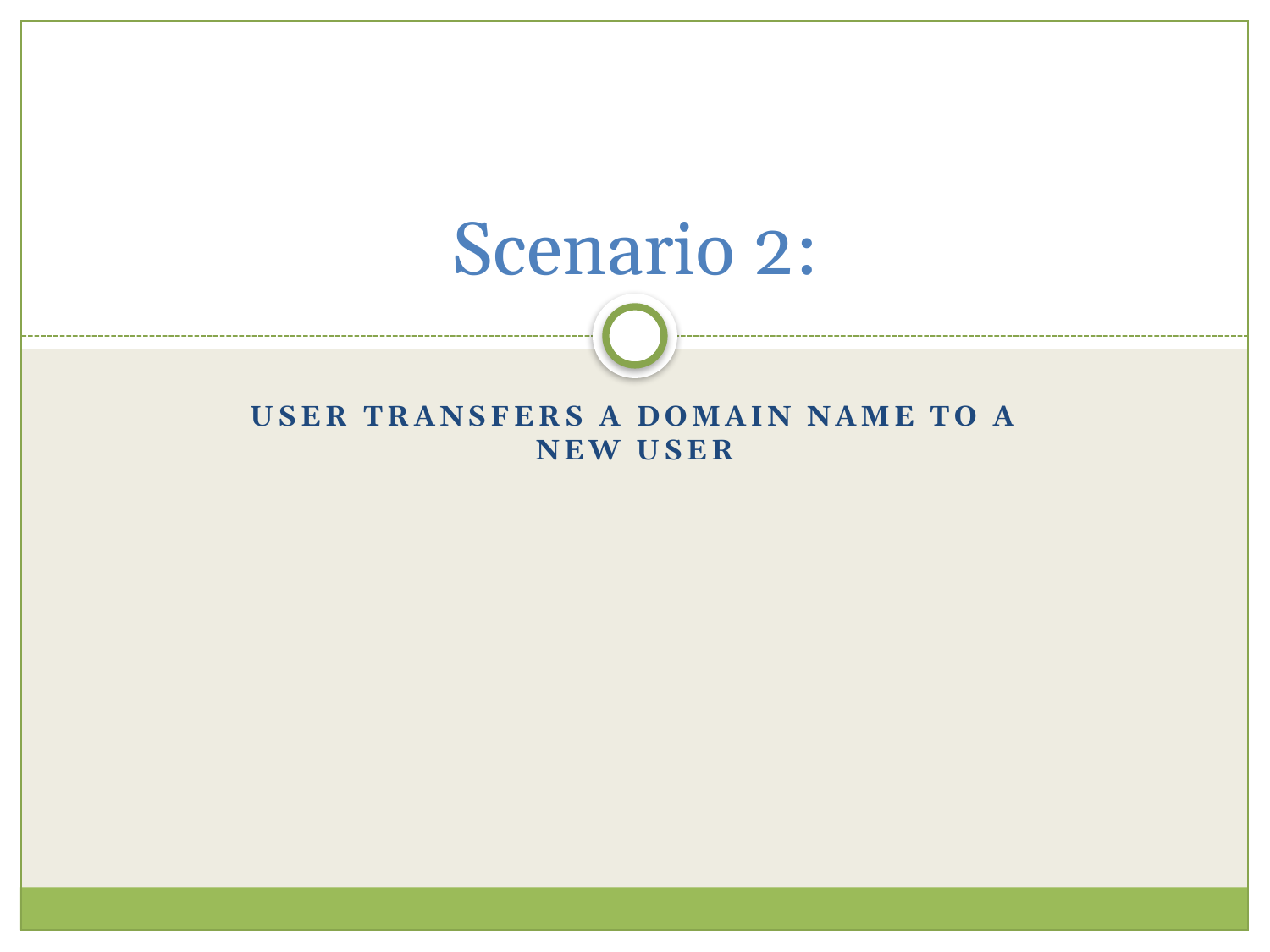

# Scenario 2:
User transfers a domain name to a new user